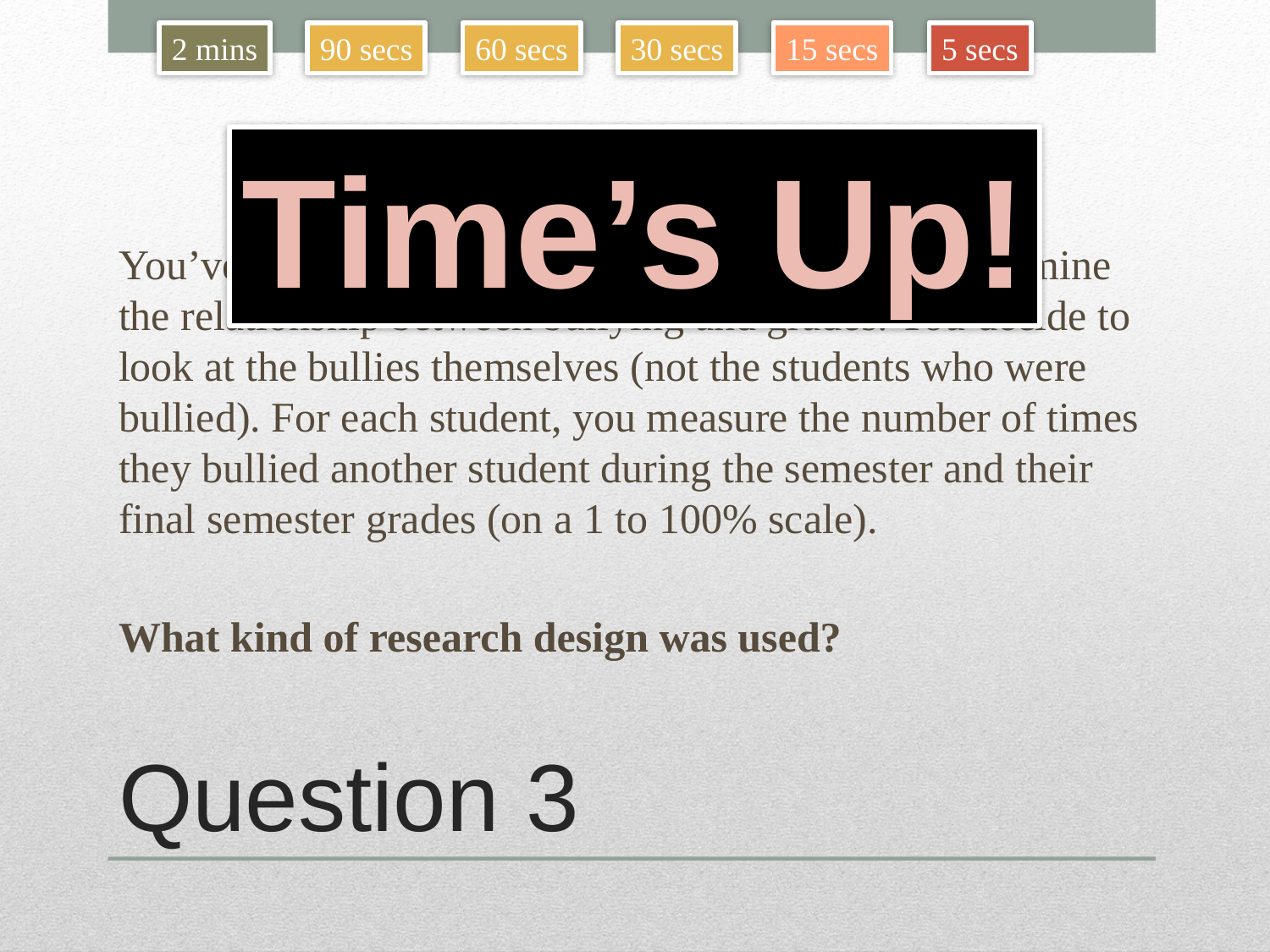

2 mins
90 secs
60 secs
30 secs
15 secs
5 secs
Time’s Up!
You’ve been hired by the local school system to determine the relationship between bullying and grades. You decide to look at the bullies themselves (not the students who were bullied). For each student, you measure the number of times they bullied another student during the semester and their final semester grades (on a 1 to 100% scale).

What kind of research design was used?
# Question 3